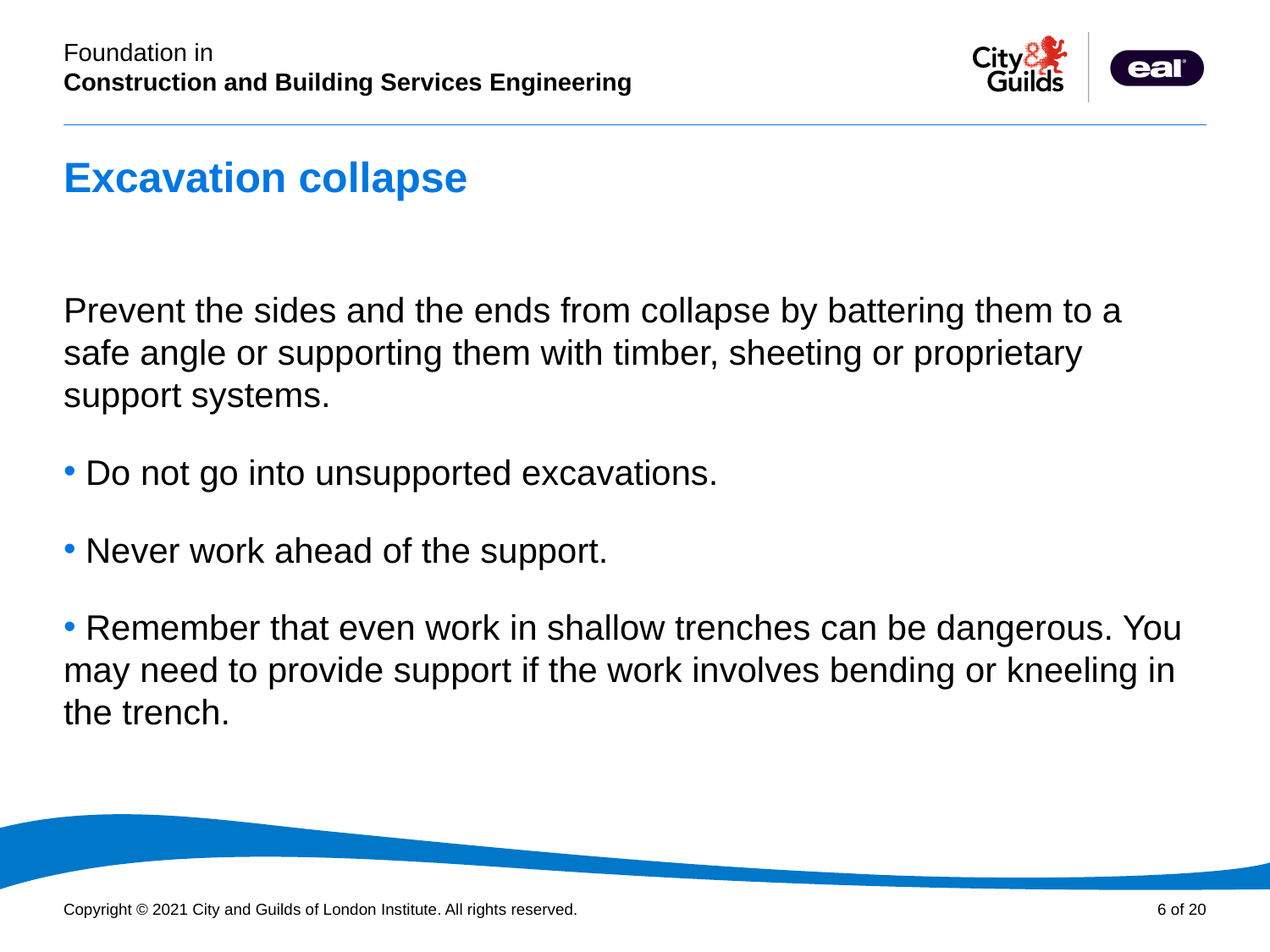

# Excavation collapse

Prevent the sides and the ends from collapse by battering them to a safe angle or supporting them with timber, sheeting or proprietary support systems.
 Do not go into unsupported excavations.
 Never work ahead of the support.
 Remember that even work in shallow trenches can be dangerous. You may need to provide support if the work involves bending or kneeling in the trench.